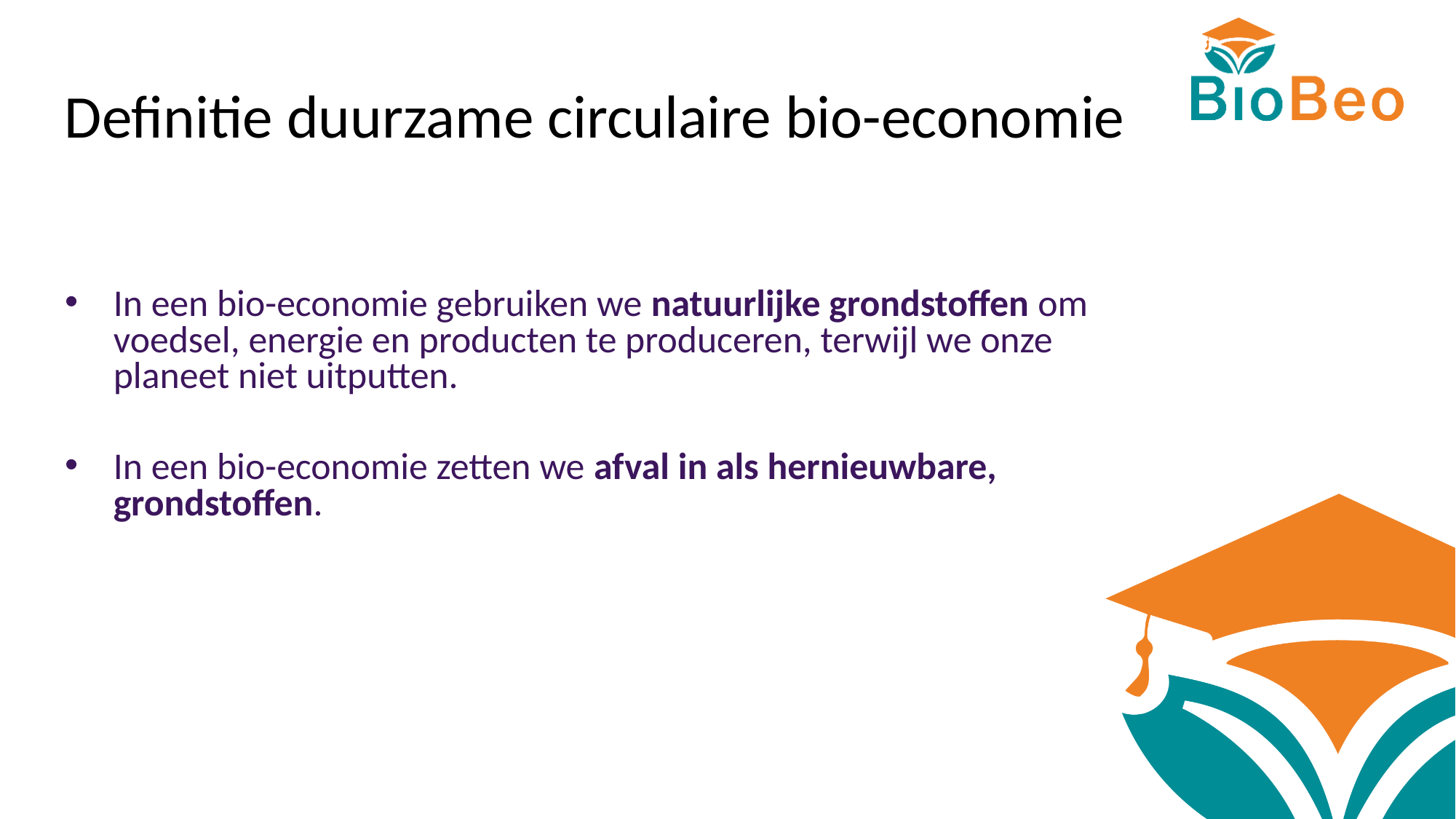

Definitie duurzame circulaire bio-economie
In een bio-economie gebruiken we natuurlijke grondstoffen om voedsel, energie en producten te produceren, terwijl we onze planeet niet uitputten.
In een bio-economie zetten we afval in als hernieuwbare, grondstoffen.